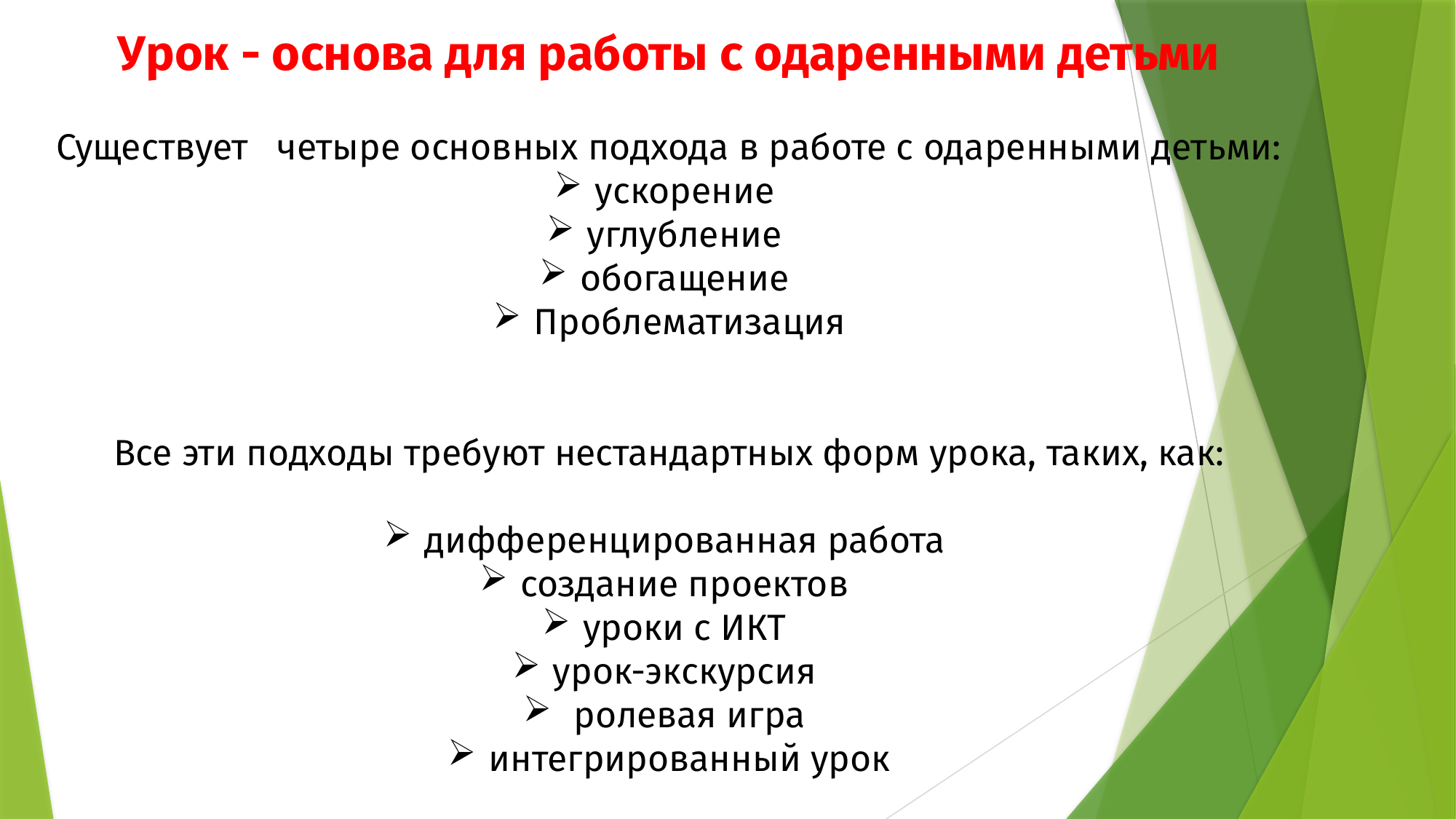

Урок - основа для работы с одаренными детьми

Существует   четыре основных подхода в работе с одаренными детьми:
ускорение
углубление
обогащение
Проблематизация

Все эти подходы требуют нестандартных форм урока, таких, как:

дифференцированная работа
создание проектов
уроки с ИКТ
урок-экскурсия
 ролевая игра
интегрированный урок